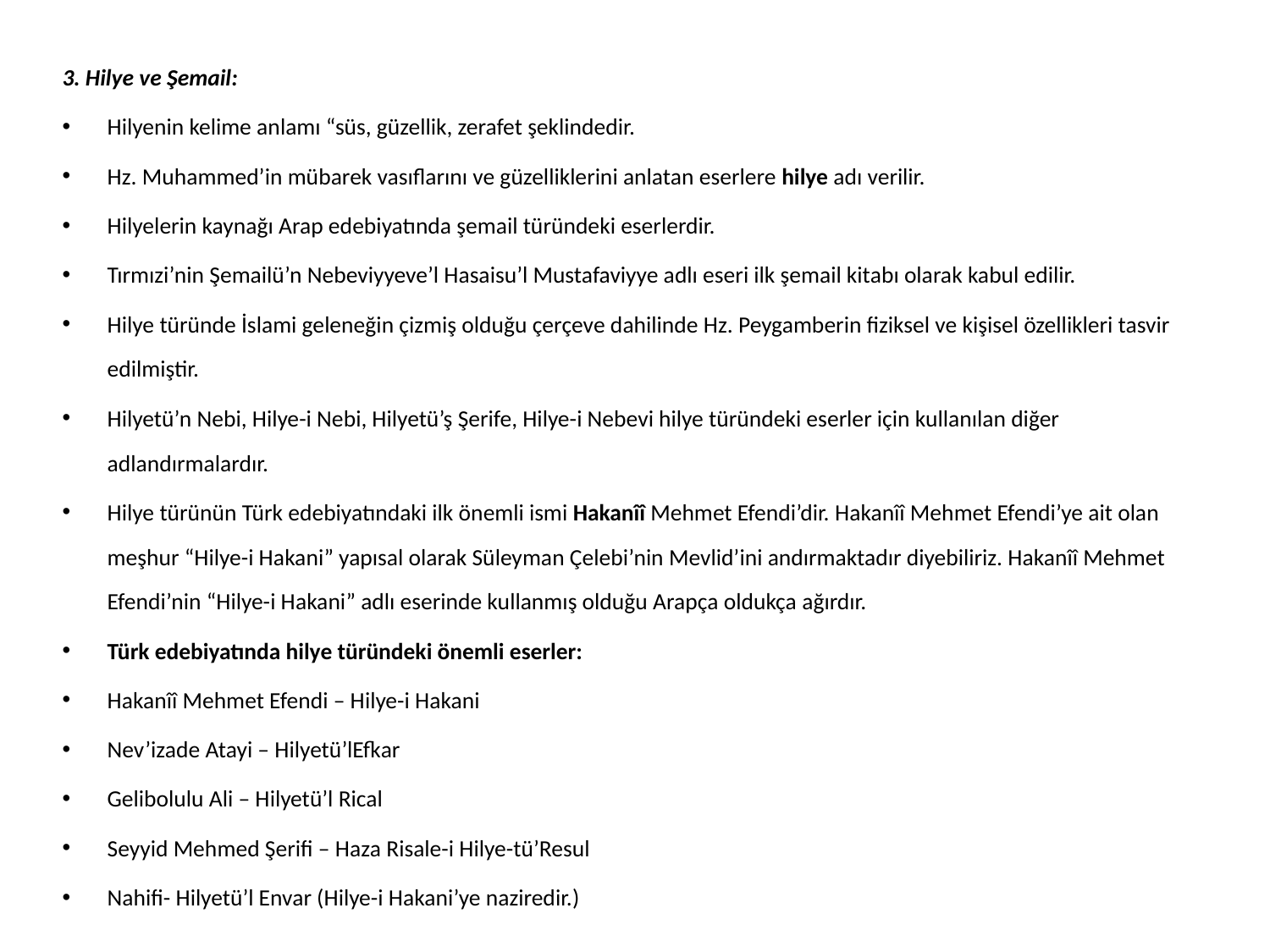

3. Hilye ve Şemail:
Hilyenin kelime anlamı “süs, güzellik, zerafet şeklindedir.
Hz. Muhammed’in mübarek vasıflarını ve güzelliklerini anlatan eserlere hilye adı verilir.
Hilyelerin kaynağı Arap edebiyatında şemail türündeki eserlerdir.
Tırmızi’nin Şemailü’n Nebeviyyeve’l Hasaisu’l Mustafaviyye adlı eseri ilk şemail kitabı olarak kabul edilir.
Hilye türünde İslami geleneğin çizmiş olduğu çerçeve dahilinde Hz. Peygamberin fiziksel ve kişisel özellikleri tasvir edilmiştir.
Hilyetü’n Nebi, Hilye-i Nebi, Hilyetü’ş Şerife, Hilye-i Nebevi hilye türündeki eserler için kullanılan diğer adlandırmalardır.
Hilye türünün Türk edebiyatındaki ilk önemli ismi Hakanîî Mehmet Efendi’dir. Hakanîî Mehmet Efendi’ye ait olan meşhur “Hilye-i Hakani” yapısal olarak Süleyman Çelebi’nin Mevlid’ini andırmaktadır diyebiliriz. Hakanîî Mehmet Efendi’nin “Hilye-i Hakani” adlı eserinde kullanmış olduğu Arapça oldukça ağırdır.
Türk edebiyatında hilye türündeki önemli eserler:
Hakanîî Mehmet Efendi – Hilye-i Hakani
Nev’izade Atayi – Hilyetü’lEfkar
Gelibolulu Ali – Hilyetü’l Rical
Seyyid Mehmed Şerifi – Haza Risale-i Hilye-tü’Resul
Nahifi- Hilyetü’l Envar (Hilye-i Hakani’ye naziredir.)